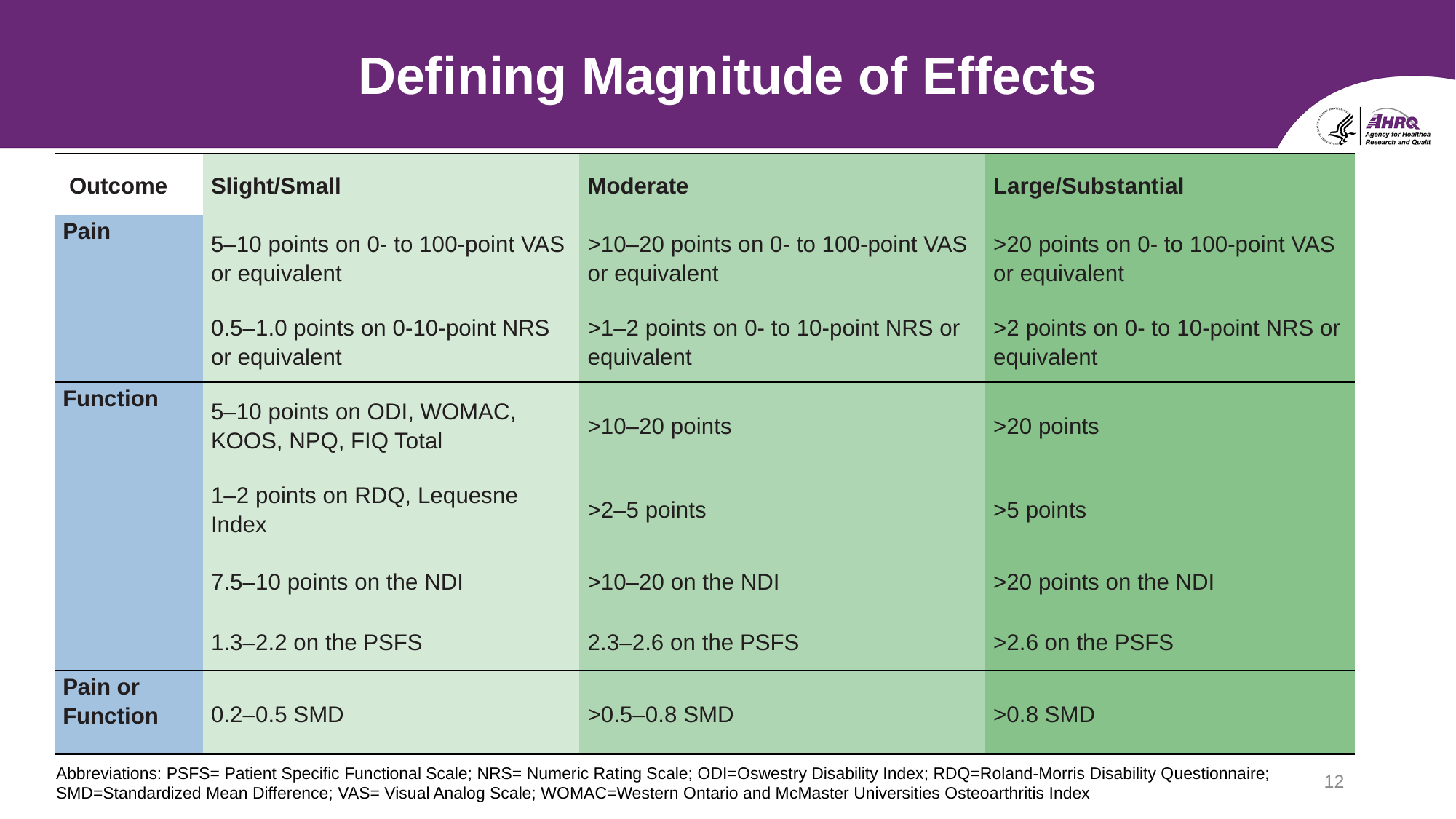

# Defining Magnitude of Effects
| Outcome | Slight/Small | Moderate | Large/Substantial |
| --- | --- | --- | --- |
| Pain | 5–10 points on 0- to 100-point VAS or equivalent | >10–20 points on 0- to 100-point VAS or equivalent | >20 points on 0- to 100-point VAS or equivalent |
|  | 0.5–1.0 points on 0-10-point NRS or equivalent | >1–2 points on 0- to 10-point NRS or equivalent | >2 points on 0- to 10-point NRS or equivalent |
| Function | 5–10 points on ODI, WOMAC, KOOS, NPQ, FIQ Total | >10–20 points | >20 points |
|  | 1–2 points on RDQ, Lequesne Index | >2–5 points | >5 points |
|  | 7.5–10 points on the NDI | >10–20 on the NDI | >20 points on the NDI |
|  | 1.3–2.2 on the PSFS | 2.3–2.6 on the PSFS | >2.6 on the PSFS |
| Pain or Function | 0.2–0.5 SMD | >0.5–0.8 SMD | >0.8 SMD |
Abbreviations: PSFS= Patient Specific Functional Scale; NRS= Numeric Rating Scale; ODI=Oswestry Disability Index; RDQ=Roland-Morris Disability Questionnaire; SMD=Standardized Mean Difference; VAS= Visual Analog Scale; WOMAC=Western Ontario and McMaster Universities Osteoarthritis Index
12